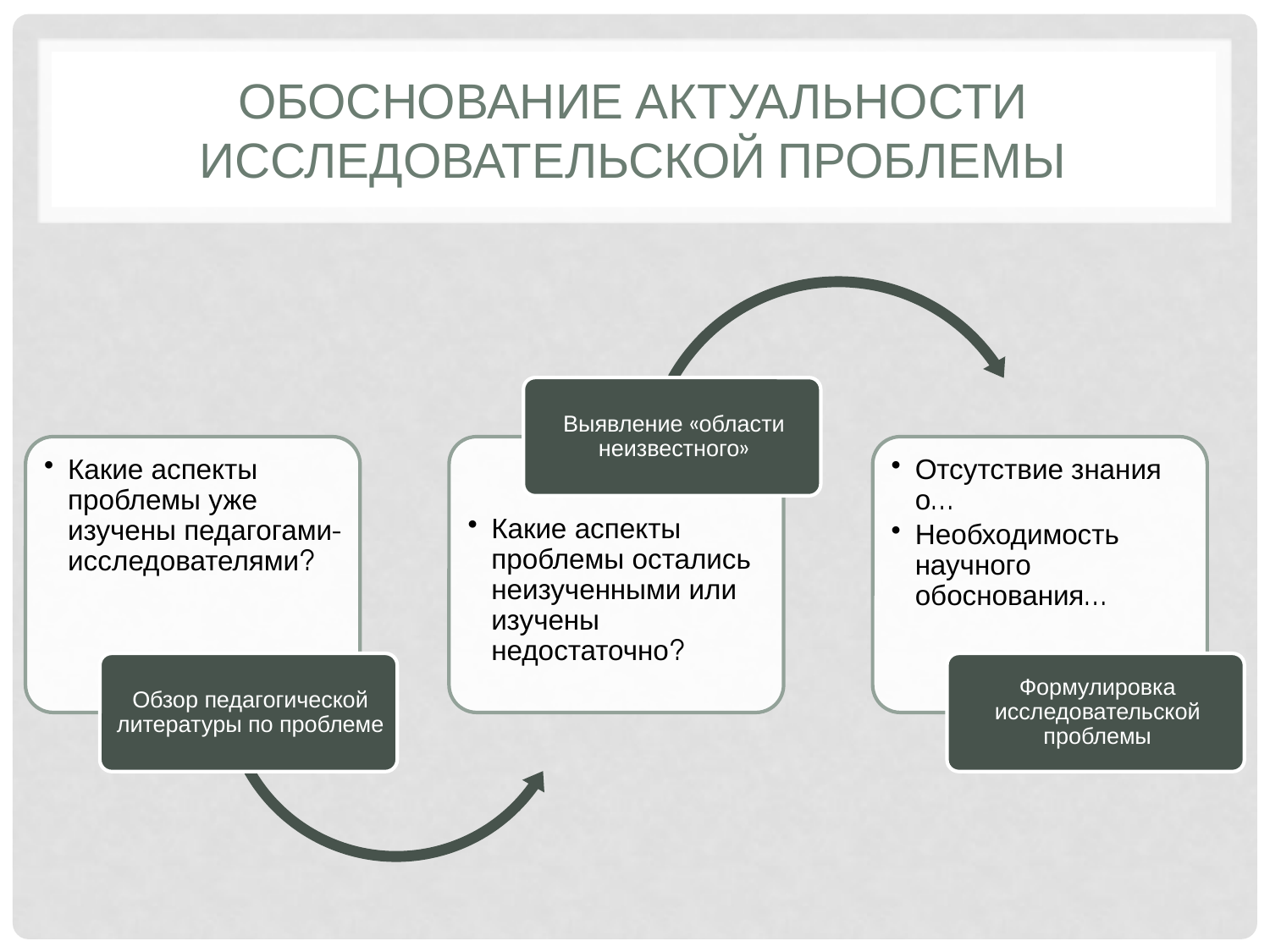

# Обоснование актуальности исследовательской проблемы
Какие аспекты проблемы уже изучены педагогами-исследователями?
Обзор педагогической литературы по проблеме
Какие аспекты проблемы остались неизученными или изучены недостаточно?
Выявление «области неизвестного»
Отсутствие знания о…
Необходимость научного обоснования…
Формулировка исследовательской проблемы